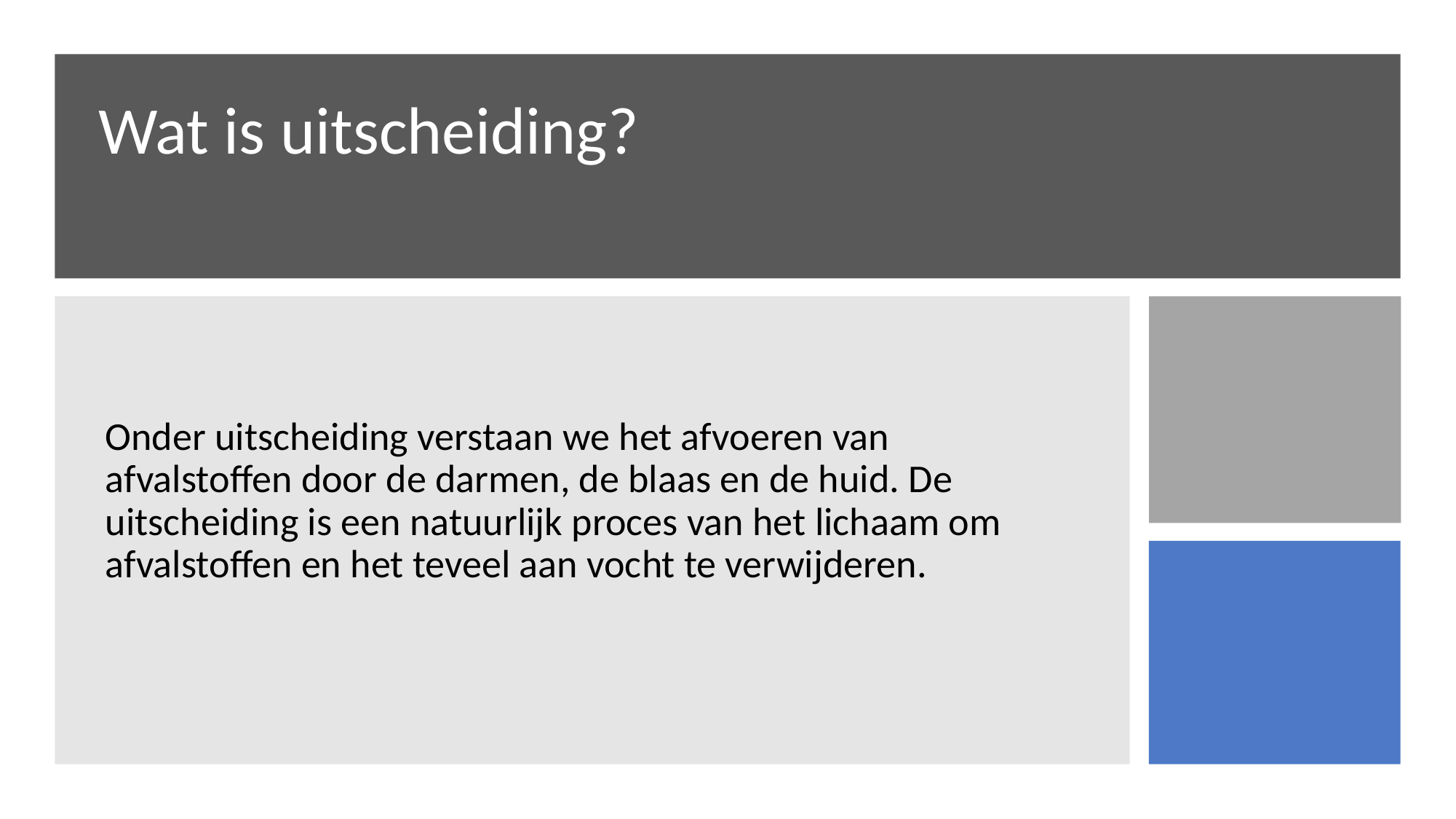

# Wat is uitscheiding?

Onder uitscheiding verstaan we het afvoeren van afvalstoffen door de darmen, de blaas en de huid. De uitscheiding is een natuurlijk proces van het lichaam om afvalstoffen en het teveel aan vocht te verwijderen.